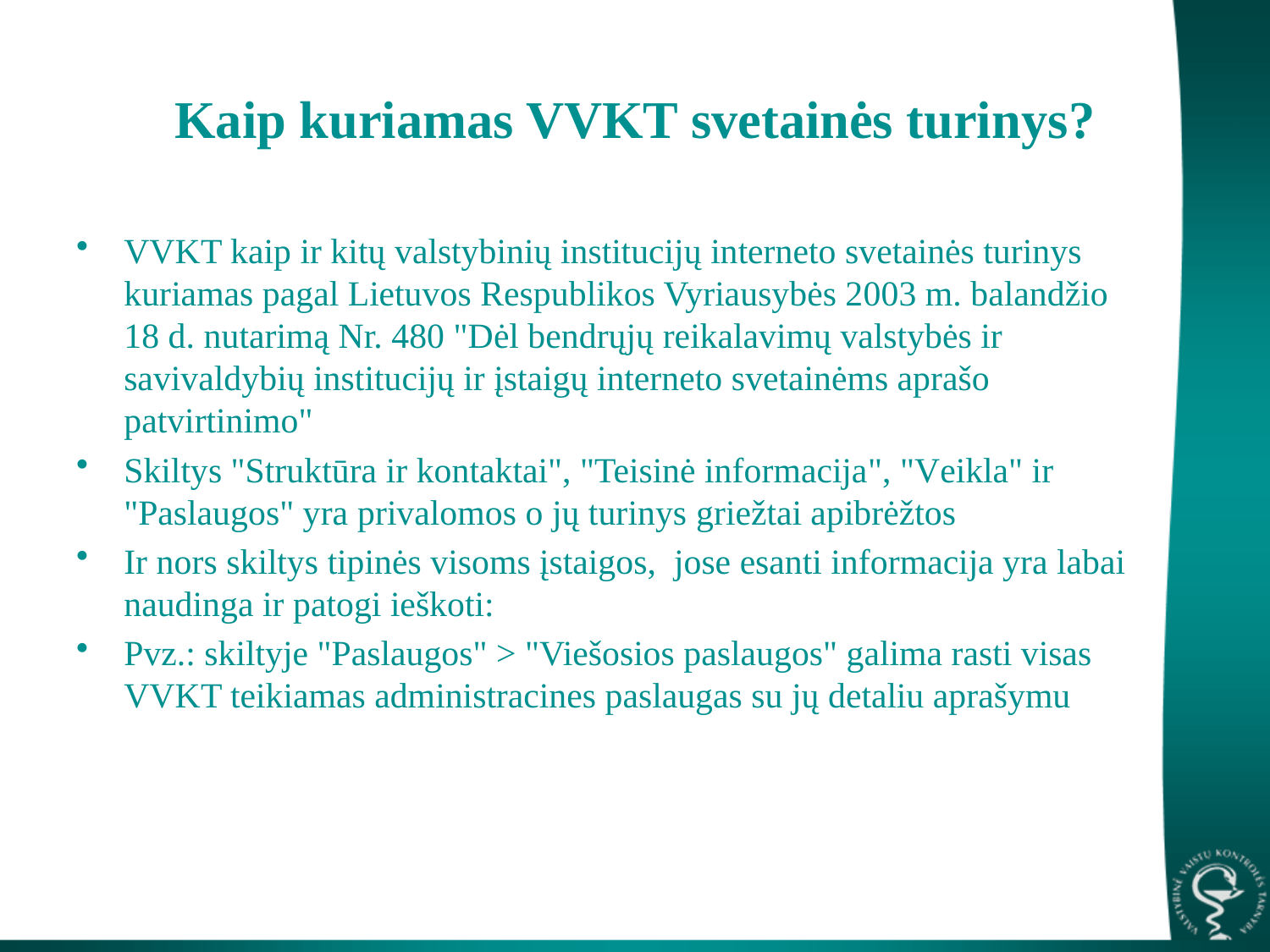

# Kaip kuriamas VVKT svetainės turinys?
VVKT kaip ir kitų valstybinių institucijų interneto svetainės turinys kuriamas pagal Lietuvos Respublikos Vyriausybės 2003 m. balandžio 18 d. nutarimą Nr. 480 "Dėl bendrųjų reikalavimų valstybės ir savivaldybių institucijų ir įstaigų interneto svetainėms aprašo patvirtinimo"
Skiltys "Struktūra ir kontaktai", "Teisinė informacija", "Veikla" ir "Paslaugos" yra privalomos o jų turinys griežtai apibrėžtos
Ir nors skiltys tipinės visoms įstaigos,  jose esanti informacija yra labai naudinga ir patogi ieškoti:
Pvz.: skiltyje "Paslaugos" > "Viešosios paslaugos" galima rasti visas VVKT teikiamas administracines paslaugas su jų detaliu aprašymu